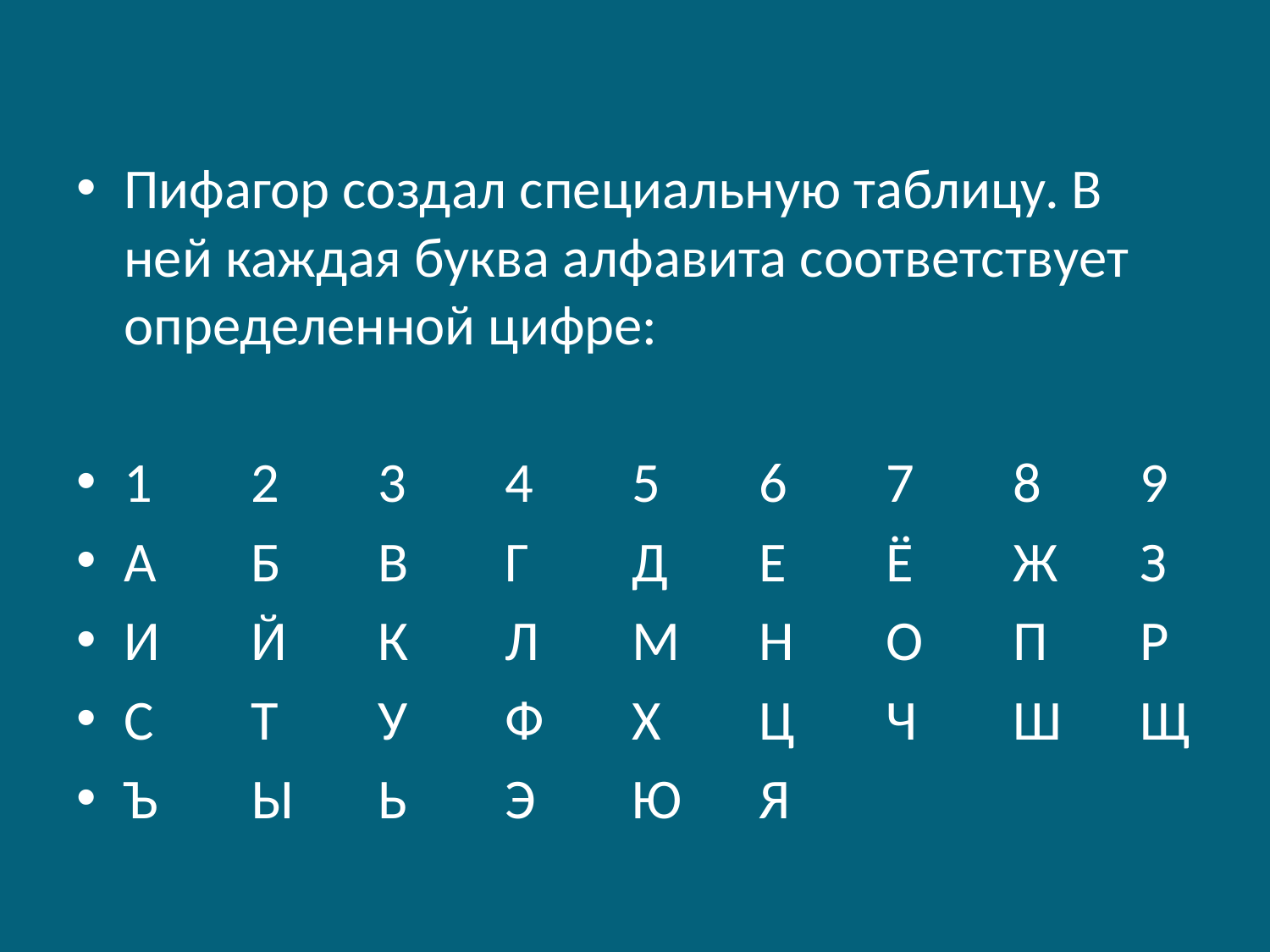

Пифагор создал специальную таблицу. В ней каждая буква алфавита соответствует определенной цифре:

1	2	3	4	5	6	7	8	9
А	Б	В	Г	Д	Е	Ё	Ж	З
И	Й	К	Л	М	Н	О	П	Р
С	Т	У	Ф	Х	Ц	Ч	Ш	Щ
Ъ	Ы	Ь	Э	Ю	Я